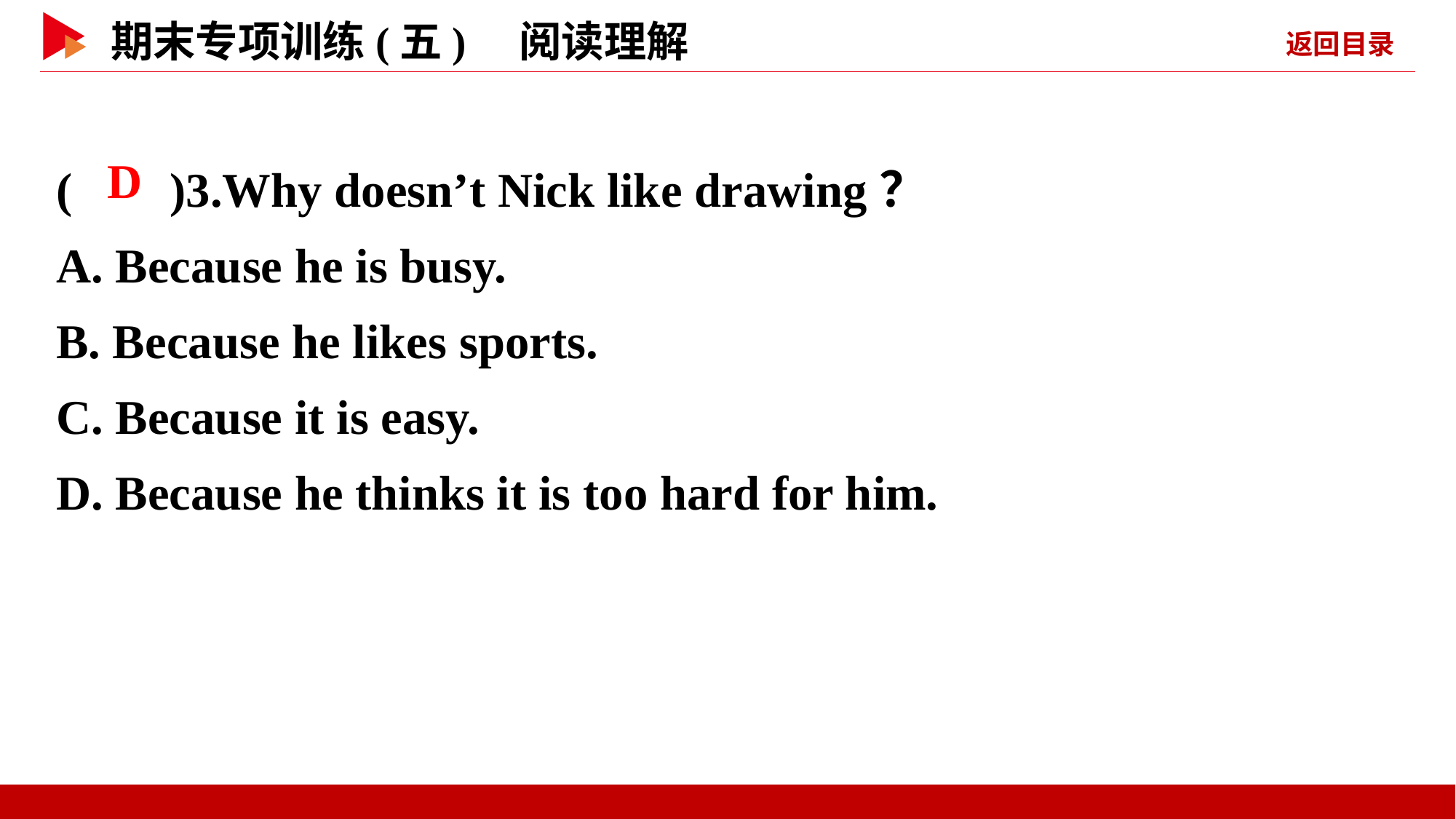

(        )3.Why doesn’t Nick like drawing？
A. Because he is busy.
B. Because he likes sports.
C. Because it is easy.
D. Because he thinks it is too hard for him.
   D